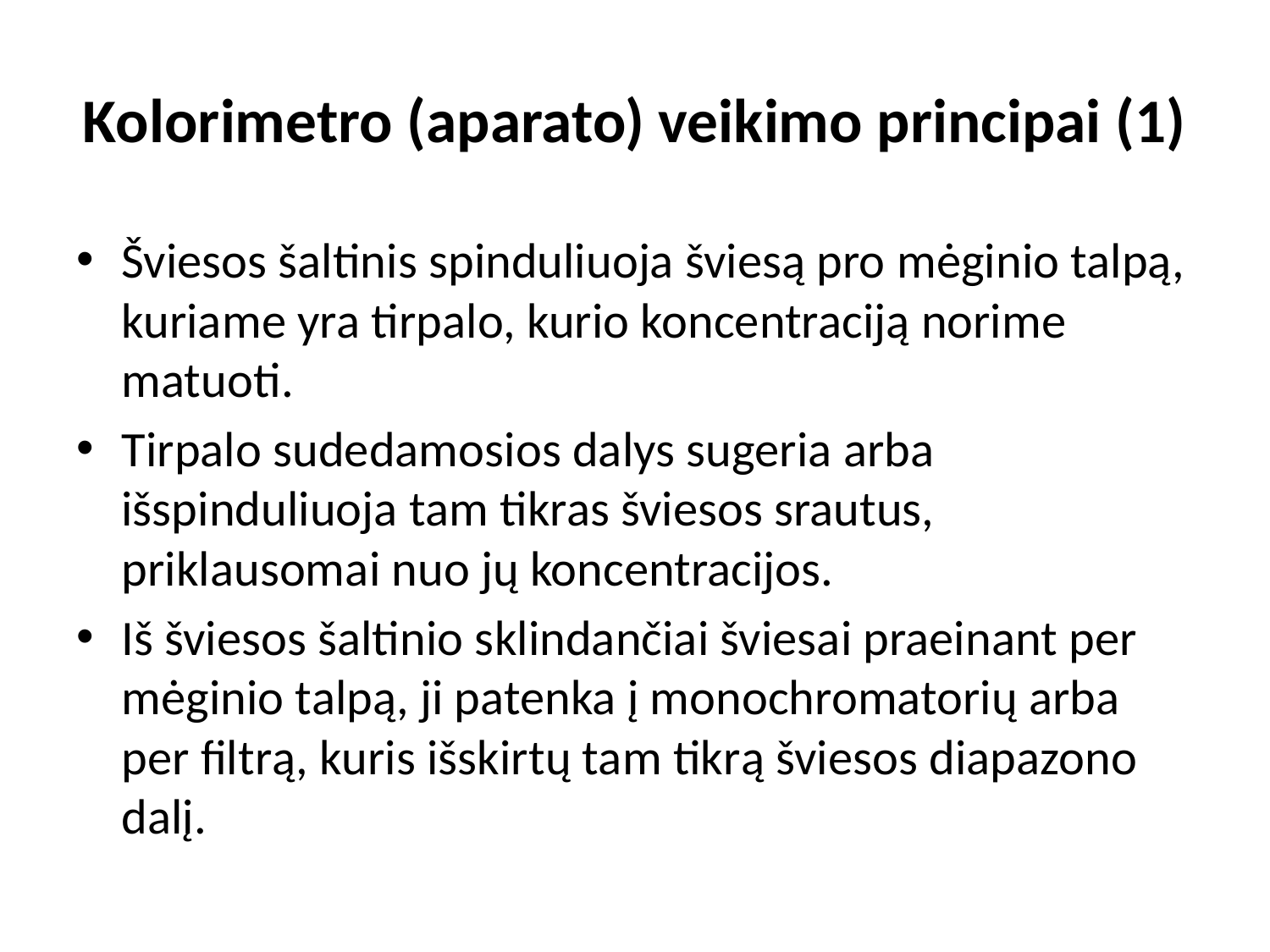

# Kolorimetro (aparato) veikimo principai (1)
Šviesos šaltinis spinduliuoja šviesą pro mėginio talpą, kuriame yra tirpalo, kurio koncentraciją norime matuoti.
Tirpalo sudedamosios dalys sugeria arba išspinduliuoja tam tikras šviesos srautus, priklausomai nuo jų koncentracijos.
Iš šviesos šaltinio sklindančiai šviesai praeinant per mėginio talpą, ji patenka į monochromatorių arba per filtrą, kuris išskirtų tam tikrą šviesos diapazono dalį.